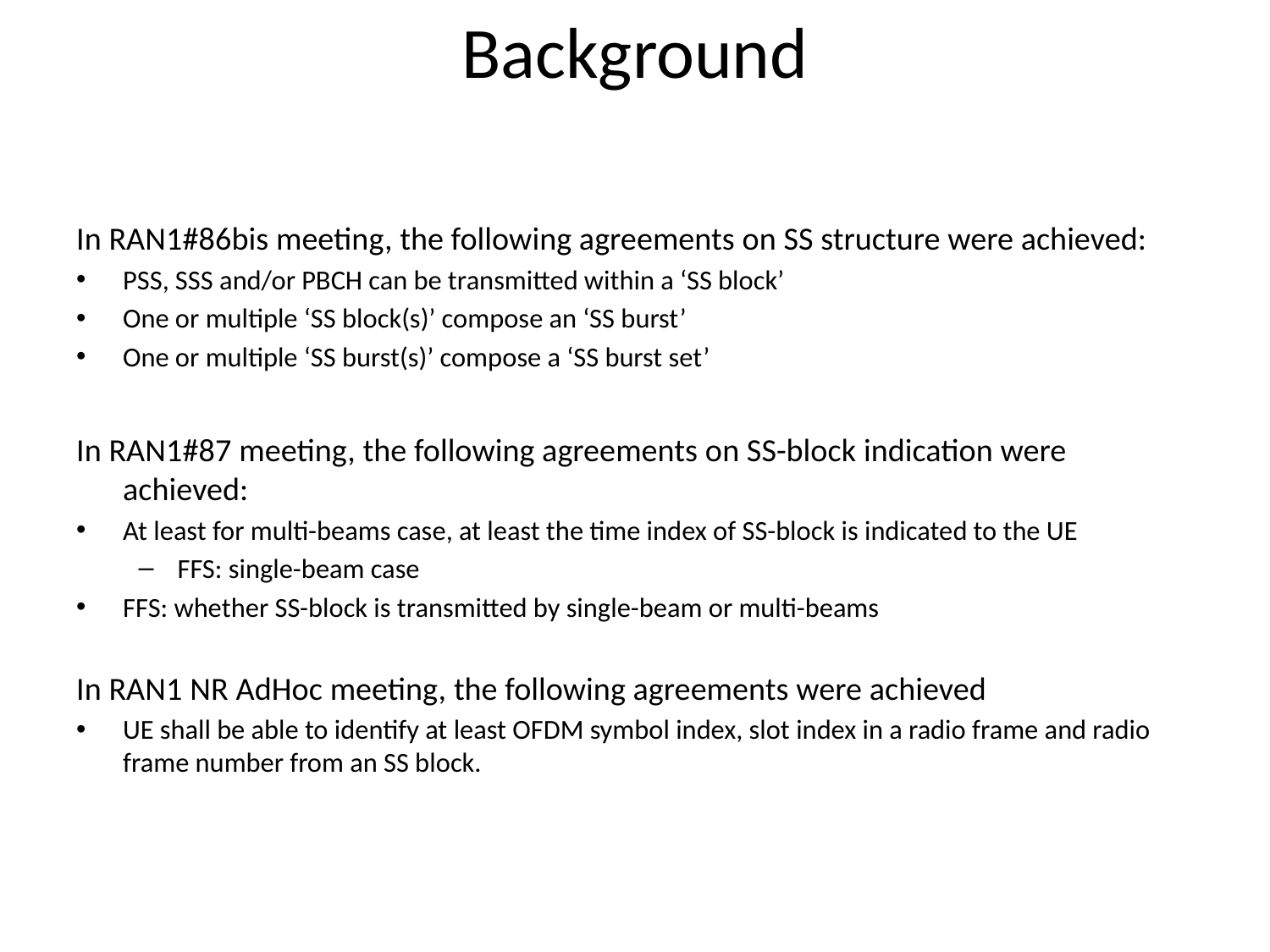

# Background
In RAN1#86bis meeting, the following agreements on SS structure were achieved:
PSS, SSS and/or PBCH can be transmitted within a ‘SS block’
One or multiple ‘SS block(s)’ compose an ‘SS burst’
One or multiple ‘SS burst(s)’ compose a ‘SS burst set’

In RAN1#87 meeting, the following agreements on SS-block indication were achieved:
At least for multi-beams case, at least the time index of SS-block is indicated to the UE
FFS: single-beam case
FFS: whether SS-block is transmitted by single-beam or multi-beams

In RAN1 NR AdHoc meeting, the following agreements were achieved
UE shall be able to identify at least OFDM symbol index, slot index in a radio frame and radio frame number from an SS block.